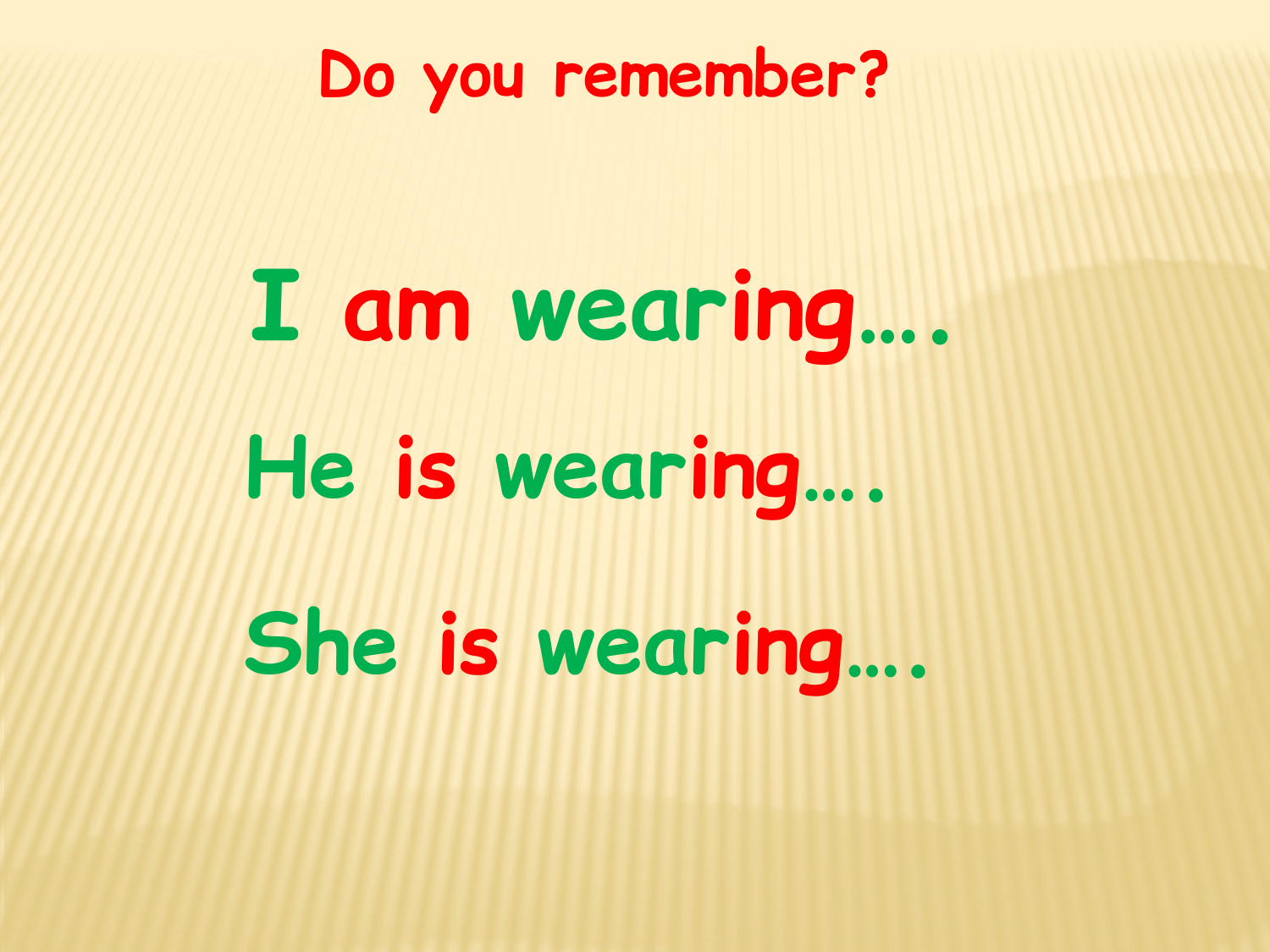

Do you remember?
I am wearing….
He is wearing….
She is wearing….